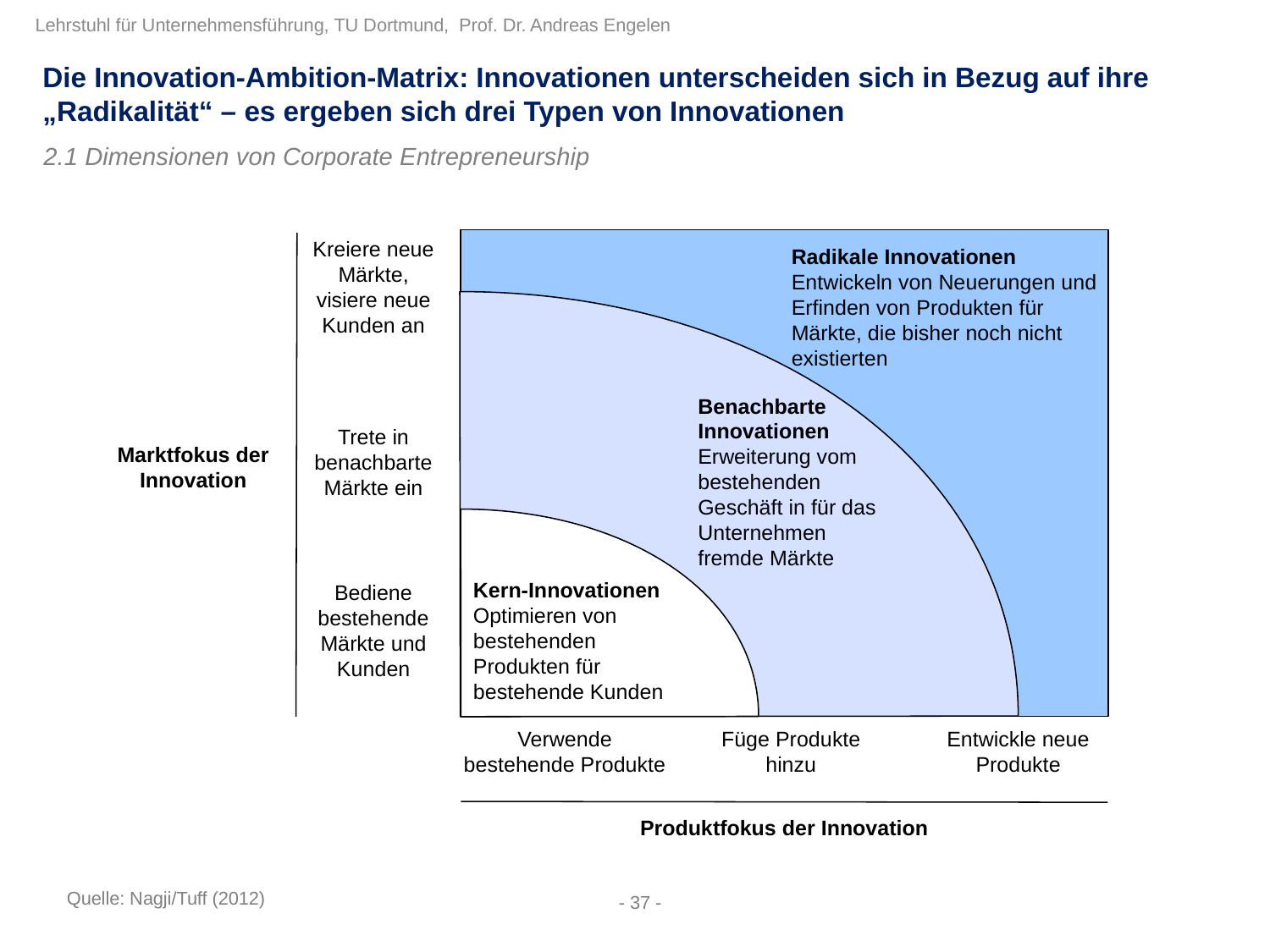

Die Innovation-Ambition-Matrix: Innovationen unterscheiden sich in Bezug auf ihre „Radikalität“ – es ergeben sich drei Typen von Innovationen
2.1 Dimensionen von Corporate Entrepreneurship
Kreiere neue Märkte, visiere neue Kunden an

Radikale Innovationen
Entwickeln von Neuerungen und Erfinden von Produkten für Märkte, die bisher noch nicht existierten

Benachbarte Innovationen
Erweiterung vom bestehenden Geschäft in für das Unternehmen fremde Märkte
Trete in benachbarte Märkte ein
Marktfokus der Innovation

Kern-Innovationen
Optimieren von bestehenden Produkten für bestehende Kunden
Bediene bestehende Märkte und Kunden
Verwende bestehende Produkte
Füge Produkte hinzu
Entwickle neue Produkte
Produktfokus der Innovation
Quelle: Nagji/Tuff (2012)
- 37 -